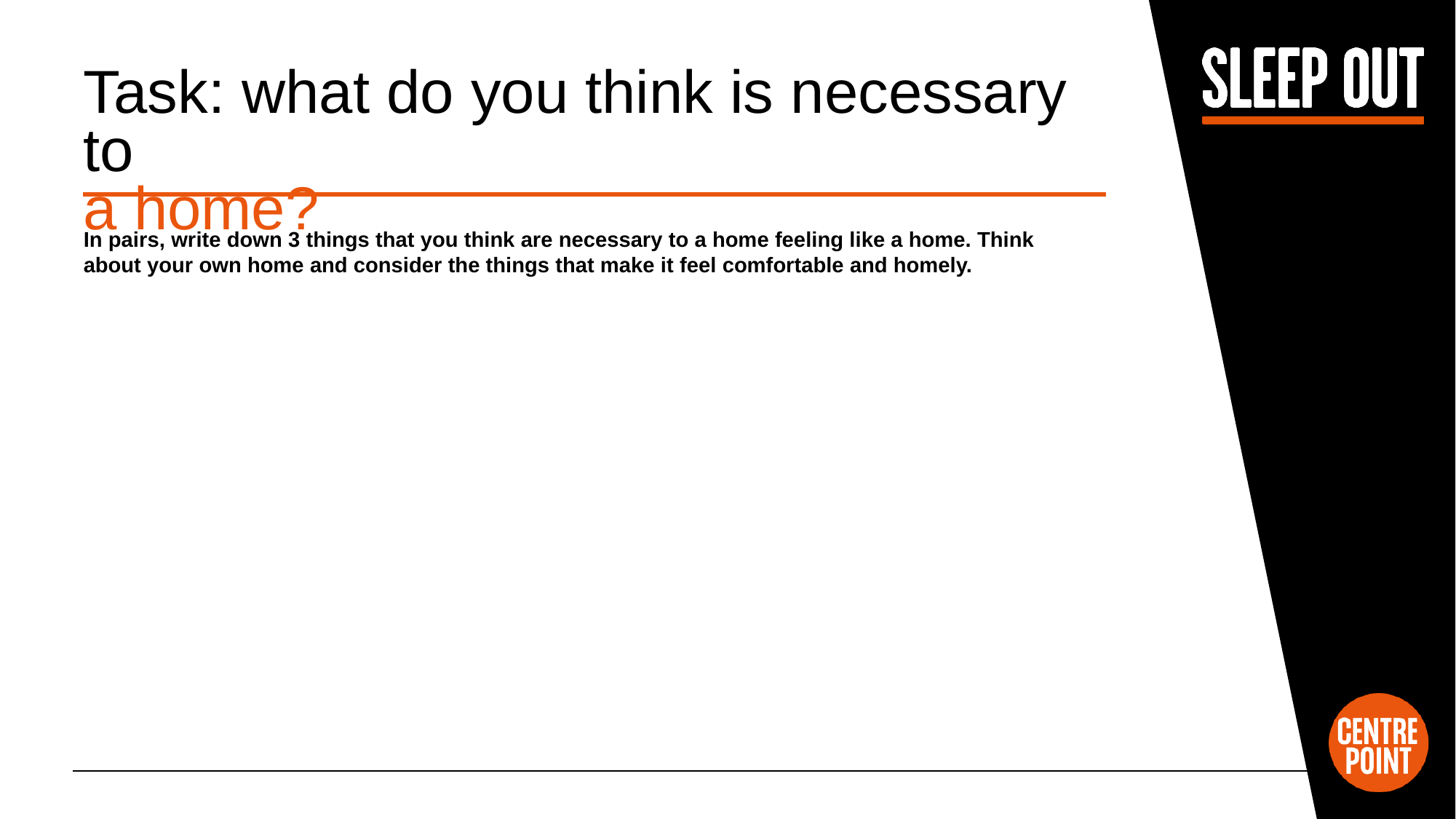

# Task: what do you think is necessary to a home?
In pairs, write down 3 things that you think are necessary to a home feeling like a home. Think about your own home and consider the things that make it feel comfortable and homely.